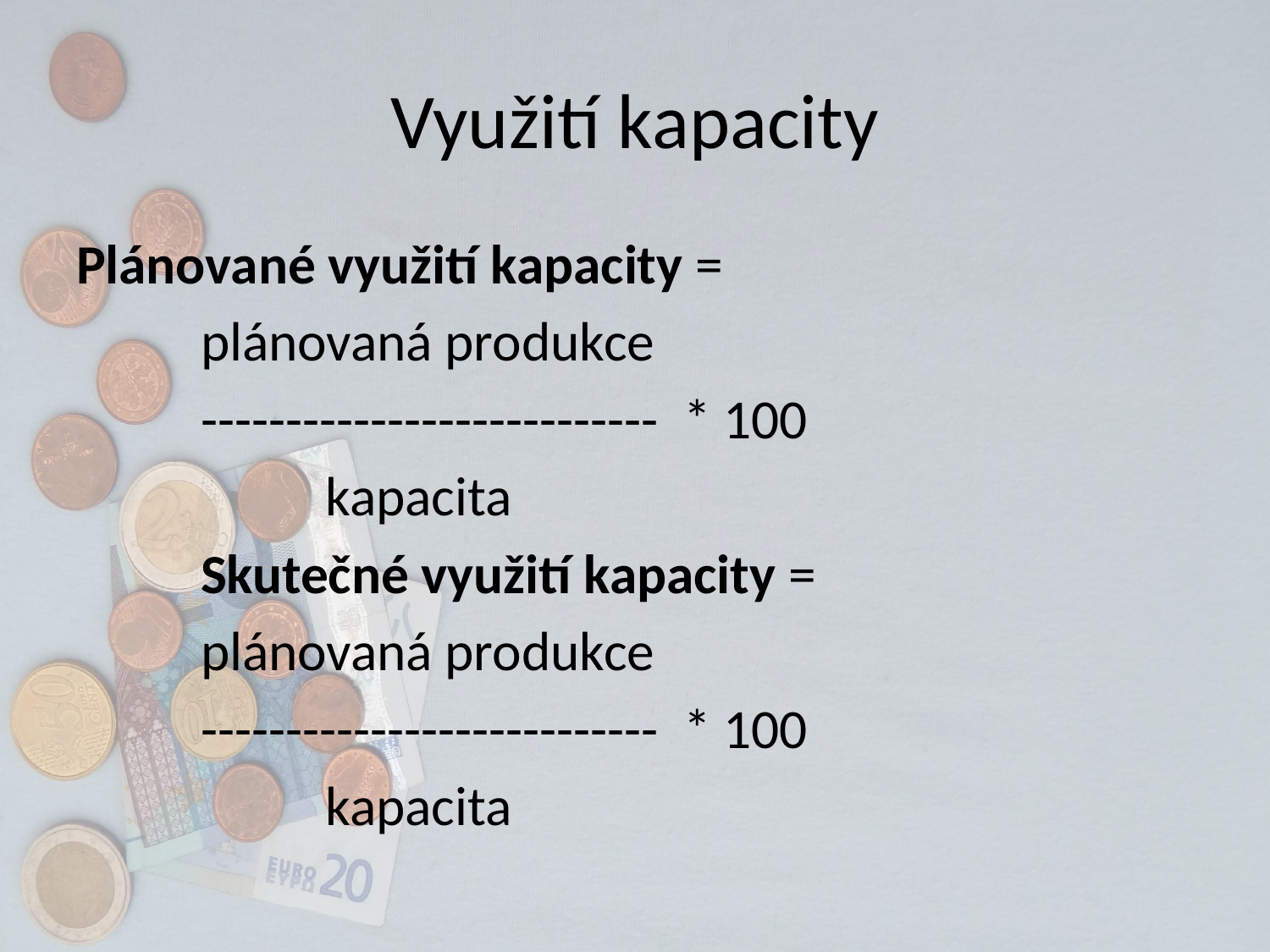

# Využití kapacity
Plánované využití kapacity =
			plánovaná produkce
			---------------------------  * 100
			          kapacita
		Skutečné využití kapacity =
 			plánovaná produkce
			---------------------------  * 100
			          kapacita